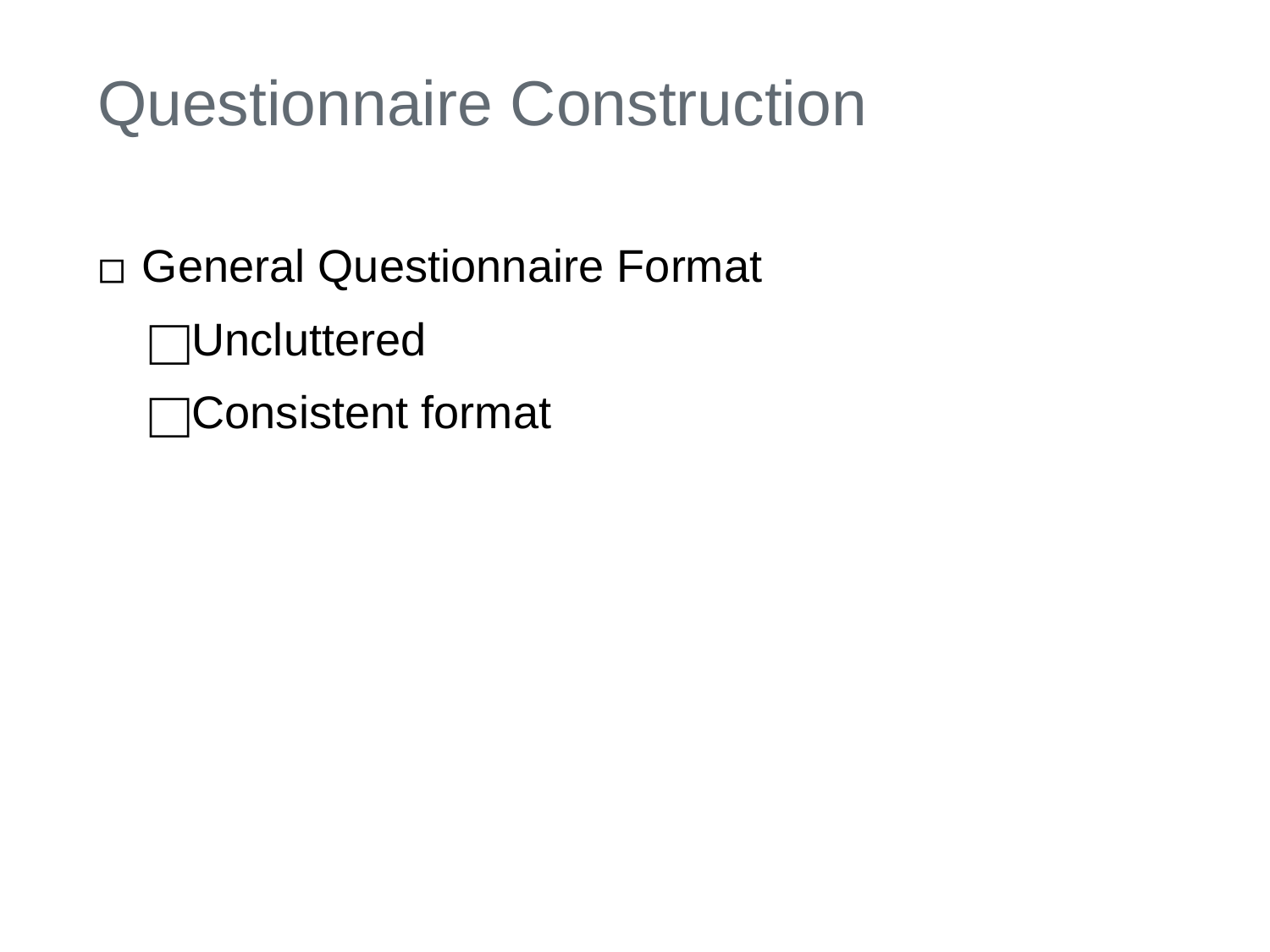

# Questionnaire Construction
General Questionnaire Format
Uncluttered
Consistent format